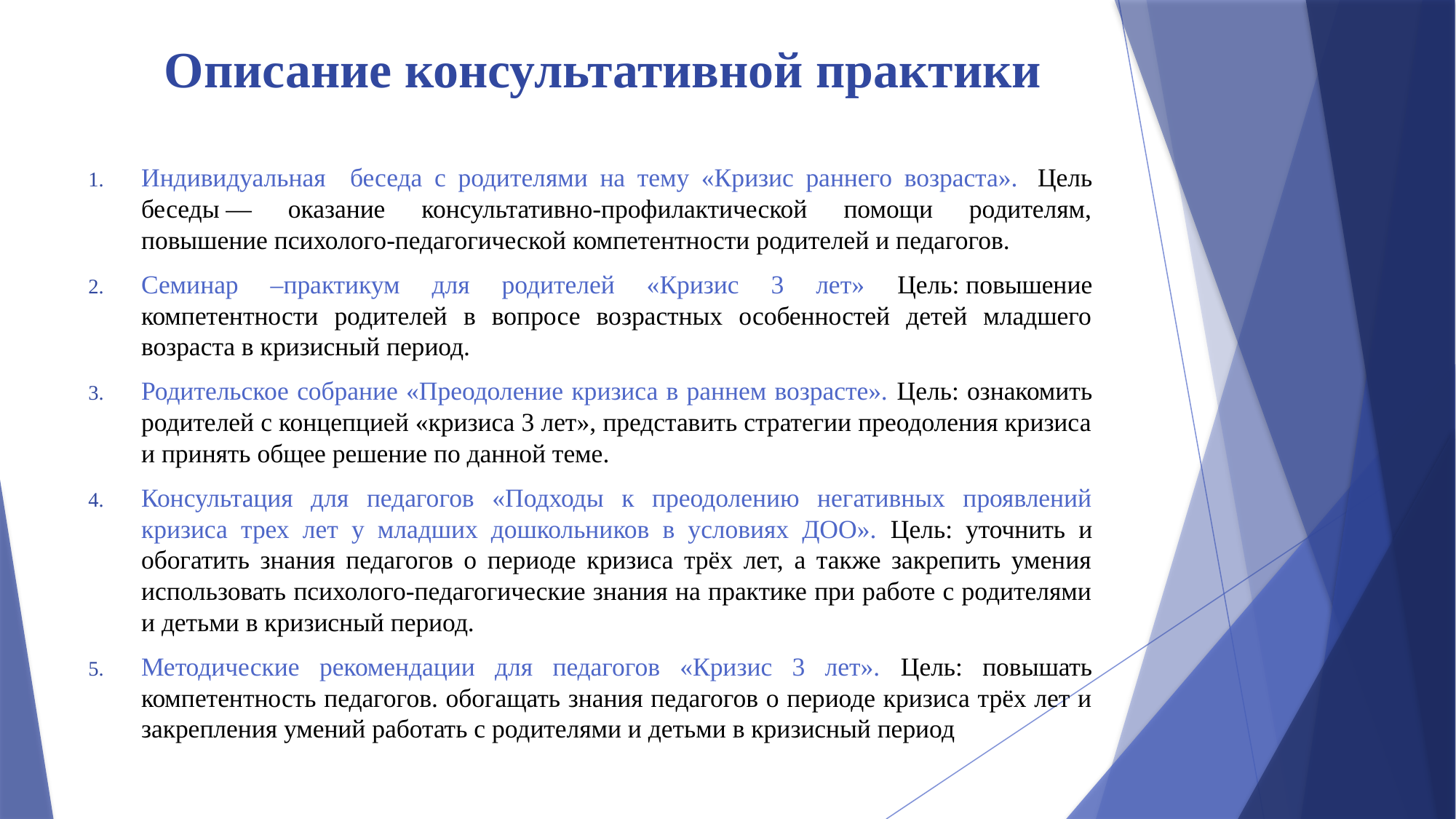

# Описание консультативной практики
Индивидуальная  беседа с родителями на тему «Кризис раннего возраста».  Цель беседы — оказание консультативно-профилактической помощи родителям, повышение психолого-педагогической компетентности родителей и педагогов.
Семинар –практикум для родителей «Кризис 3 лет» Цель: повышение компетентности родителей в вопросе возрастных особенностей детей младшего возраста в кризисный период.
Родительское собрание «Преодоление кризиса в раннем возрасте». Цель: ознакомить родителей с концепцией «кризиса 3 лет», представить стратегии преодоления кризиса и принять общее решение по данной теме.
Консультация для педагогов «Подходы к преодолению негативных проявлений кризиса трех лет у младших дошкольников в условиях ДОО». Цель: уточнить и обогатить знания педагогов о периоде кризиса трёх лет, а также закрепить умения использовать психолого-педагогические знания на практике при работе с родителями и детьми в кризисный период.
Методические рекомендации для педагогов «Кризис 3 лет». Цель: повышать компетентность педагогов. обогащать знания педагогов о периоде кризиса трёх лет и закрепления умений работать с родителями и детьми в кризисный период